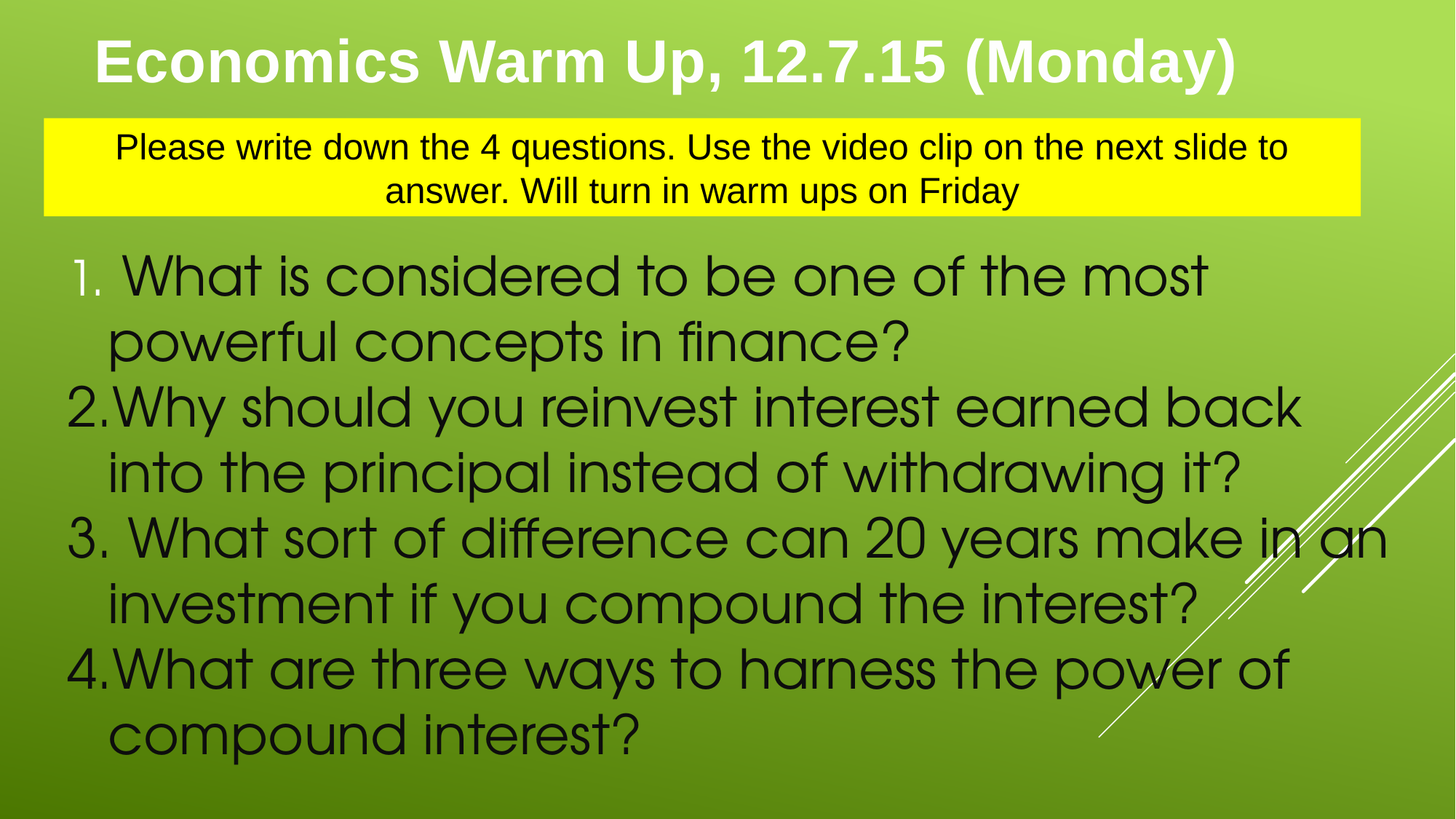

Economics Warm Up, 12.7.15 (Monday)
Please write down the 4 questions. Use the video clip on the next slide to answer. Will turn in warm ups on Friday
 What is considered to be one of the most powerful concepts in finance?
Why should you reinvest interest earned back into the principal instead of withdrawing it?
 What sort of difference can 20 years make in an investment if you compound the interest?
What are three ways to harness the power of compound interest?